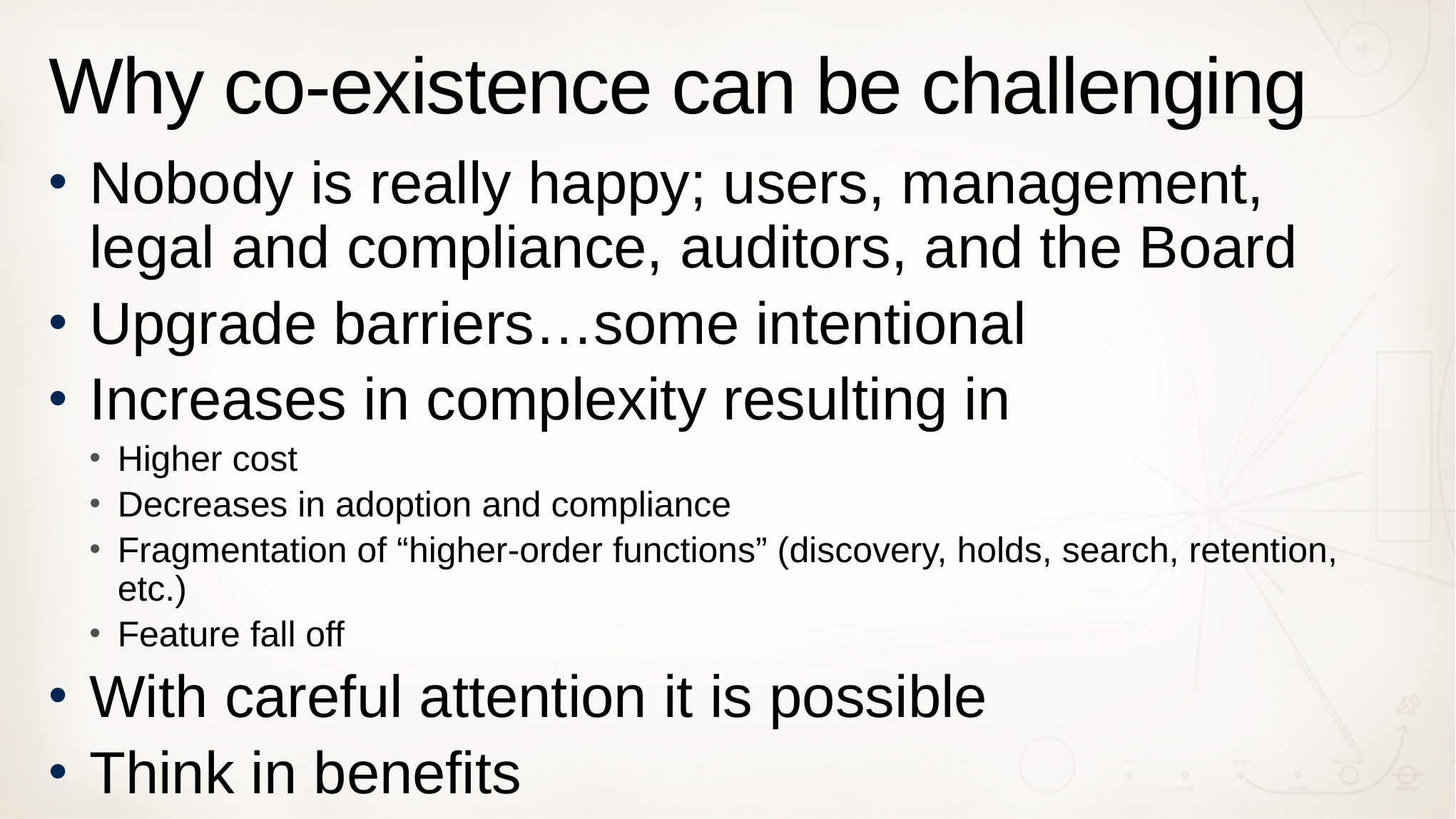

# Why co-existence can be challenging
Nobody is really happy; users, management, legal and compliance, auditors, and the Board
Upgrade barriers…some intentional
Increases in complexity resulting in
Higher cost
Decreases in adoption and compliance
Fragmentation of “higher-order functions” (discovery, holds, search, retention, etc.)
Feature fall off
With careful attention it is possible
Think in benefits